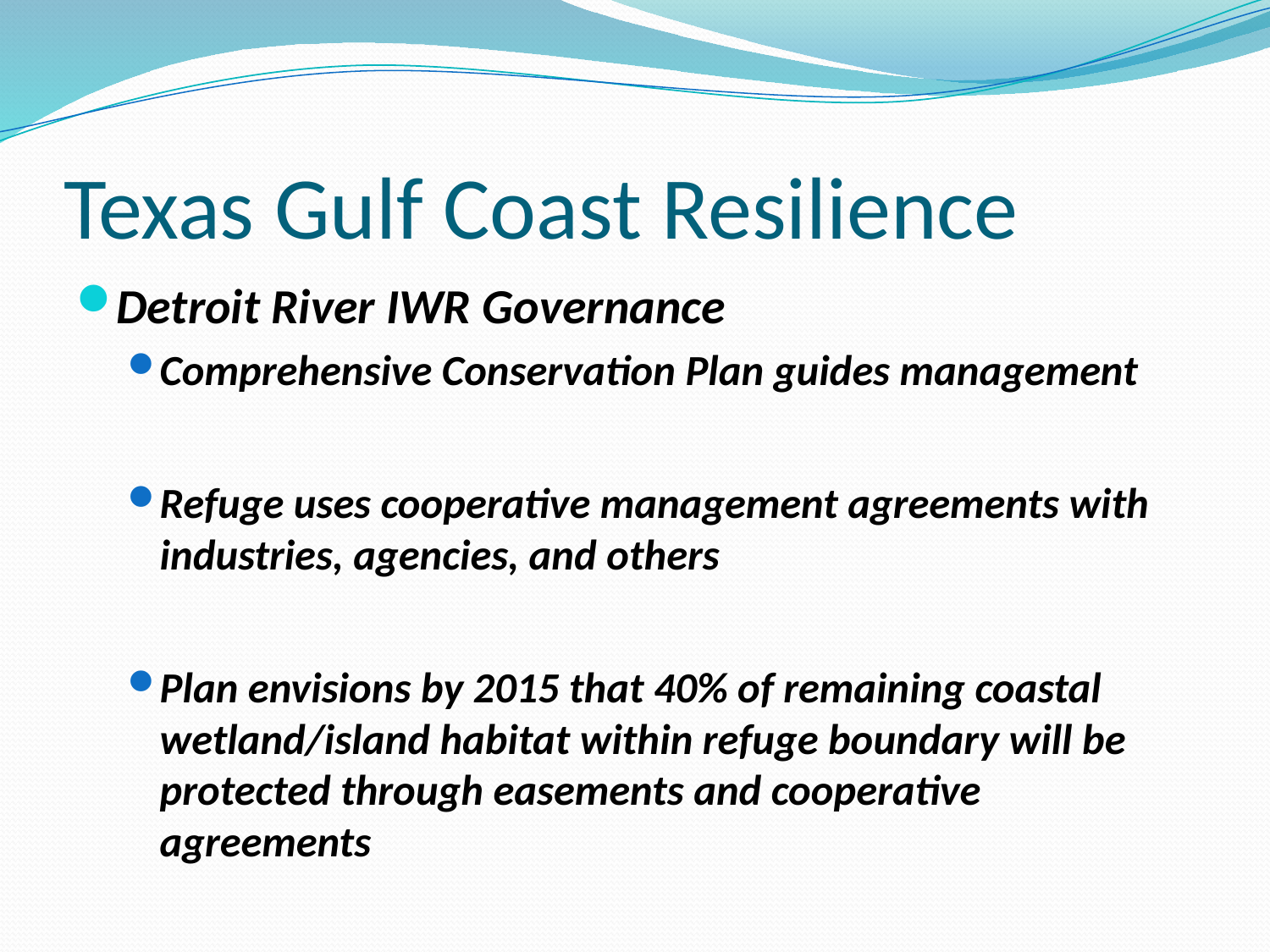

# Texas Gulf Coast Resilience
Detroit River IWR Governance
Comprehensive Conservation Plan guides management

Refuge uses cooperative management agreements with industries, agencies, and others

Plan envisions by 2015 that 40% of remaining coastal wetland/island habitat within refuge boundary will be protected through easements and cooperative agreements